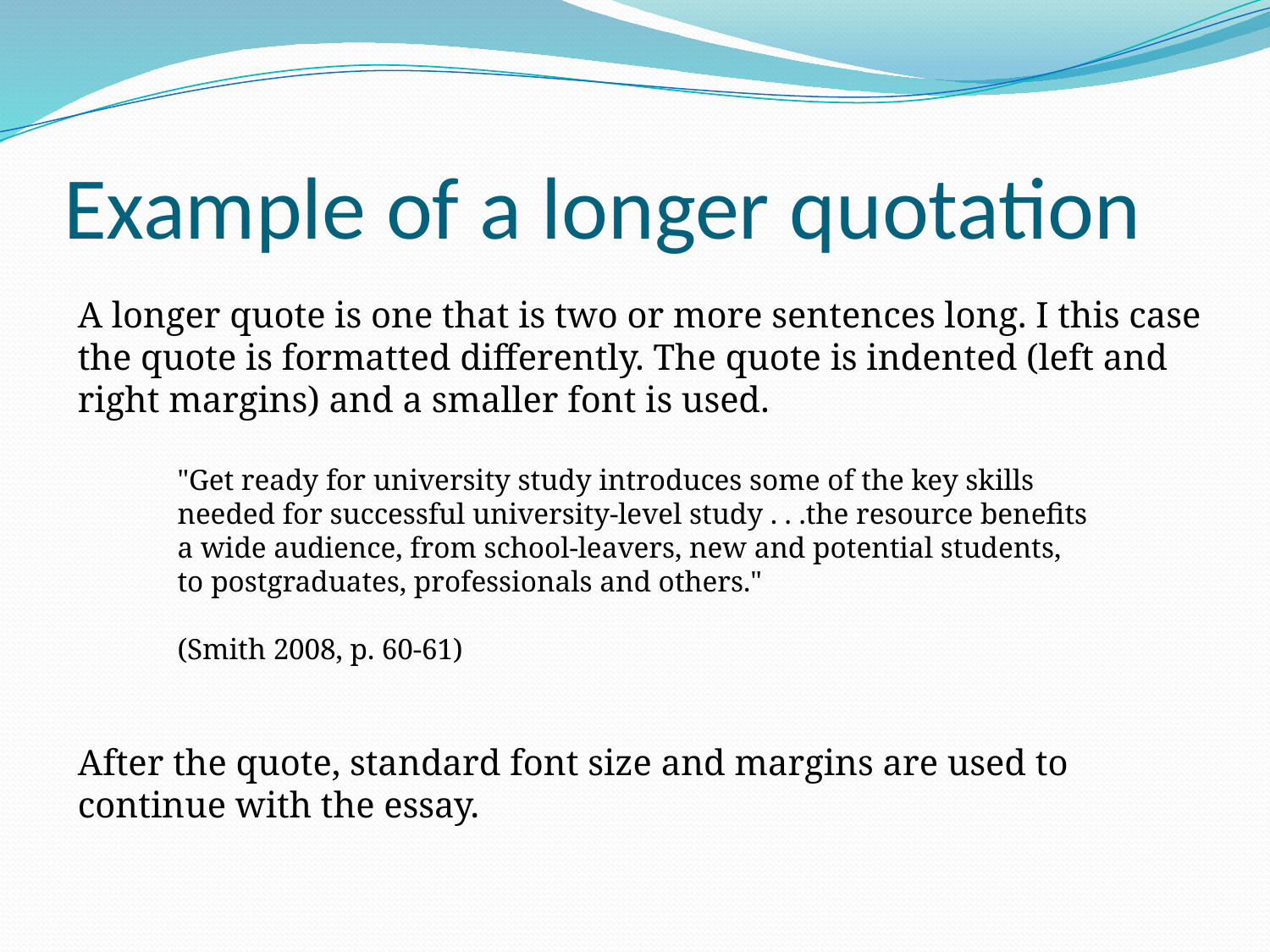

# Example of a longer quotation
A longer quote is one that is two or more sentences long. I this case the quote is formatted differently. The quote is indented (left and right margins) and a smaller font is used.

"Get ready for university study introduces some of the key skills needed for successful university-level study . . .the resource benefits a wide audience, from school-leavers, new and potential students, to postgraduates, professionals and others."
(Smith 2008, p. 60-61)

After the quote, standard font size and margins are used to continue with the essay.